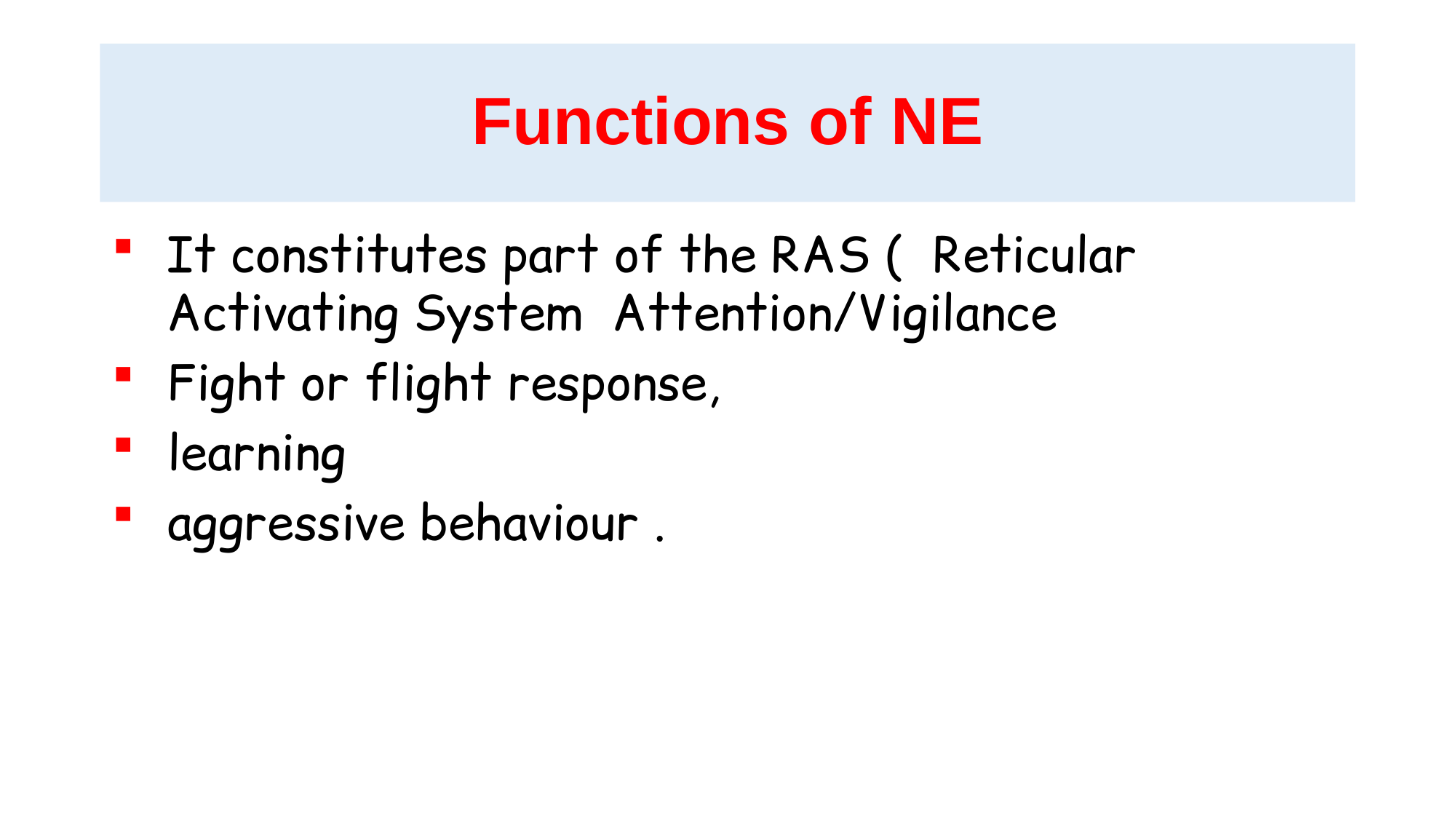

# Functions of NE
It constitutes part of the RAS (  Reticular Activating System  Attention/Vigilance
Fight or flight response,
learning
aggressive behaviour .